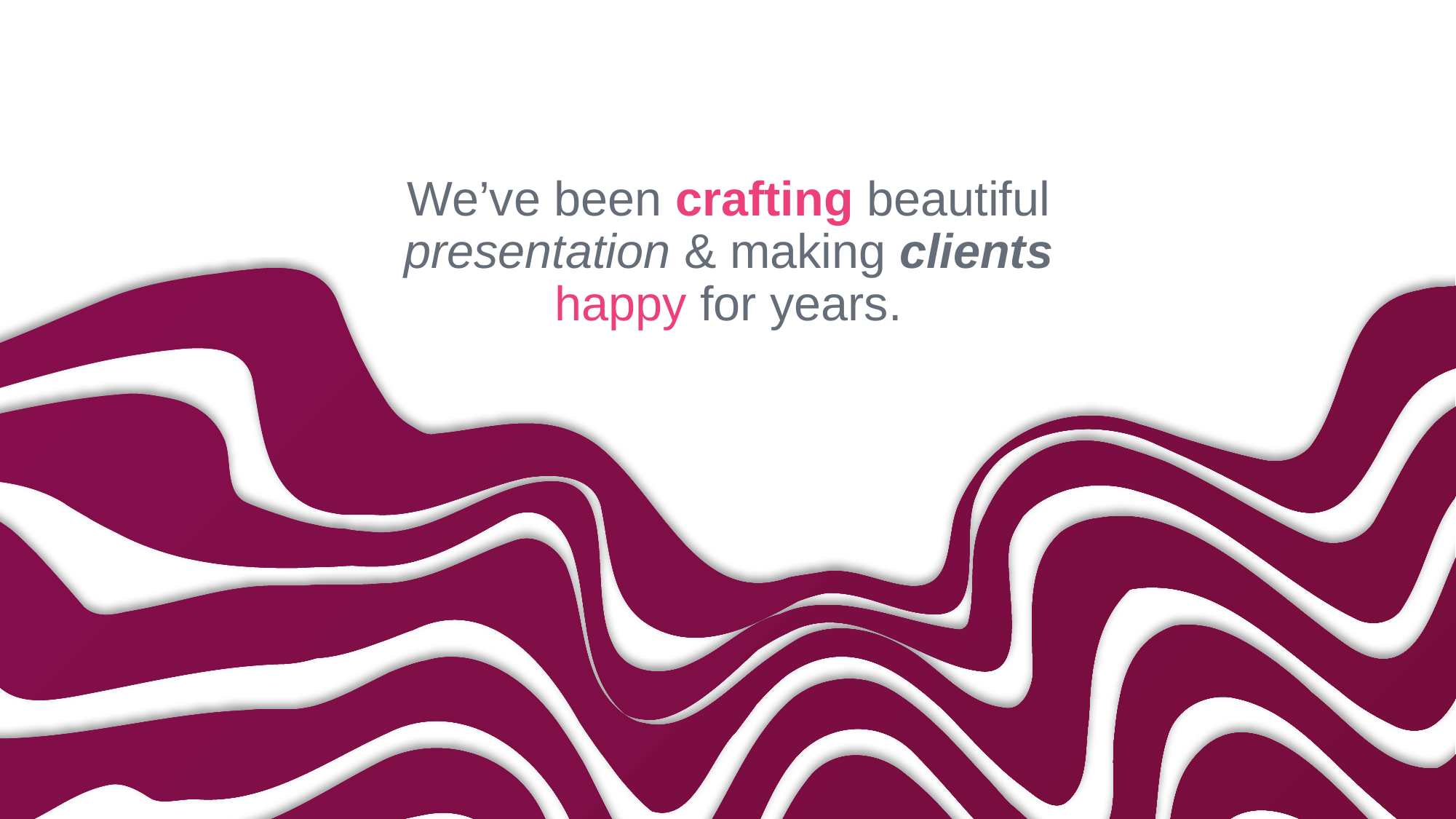

We’ve been crafting beautiful presentation & making clients happy for years.